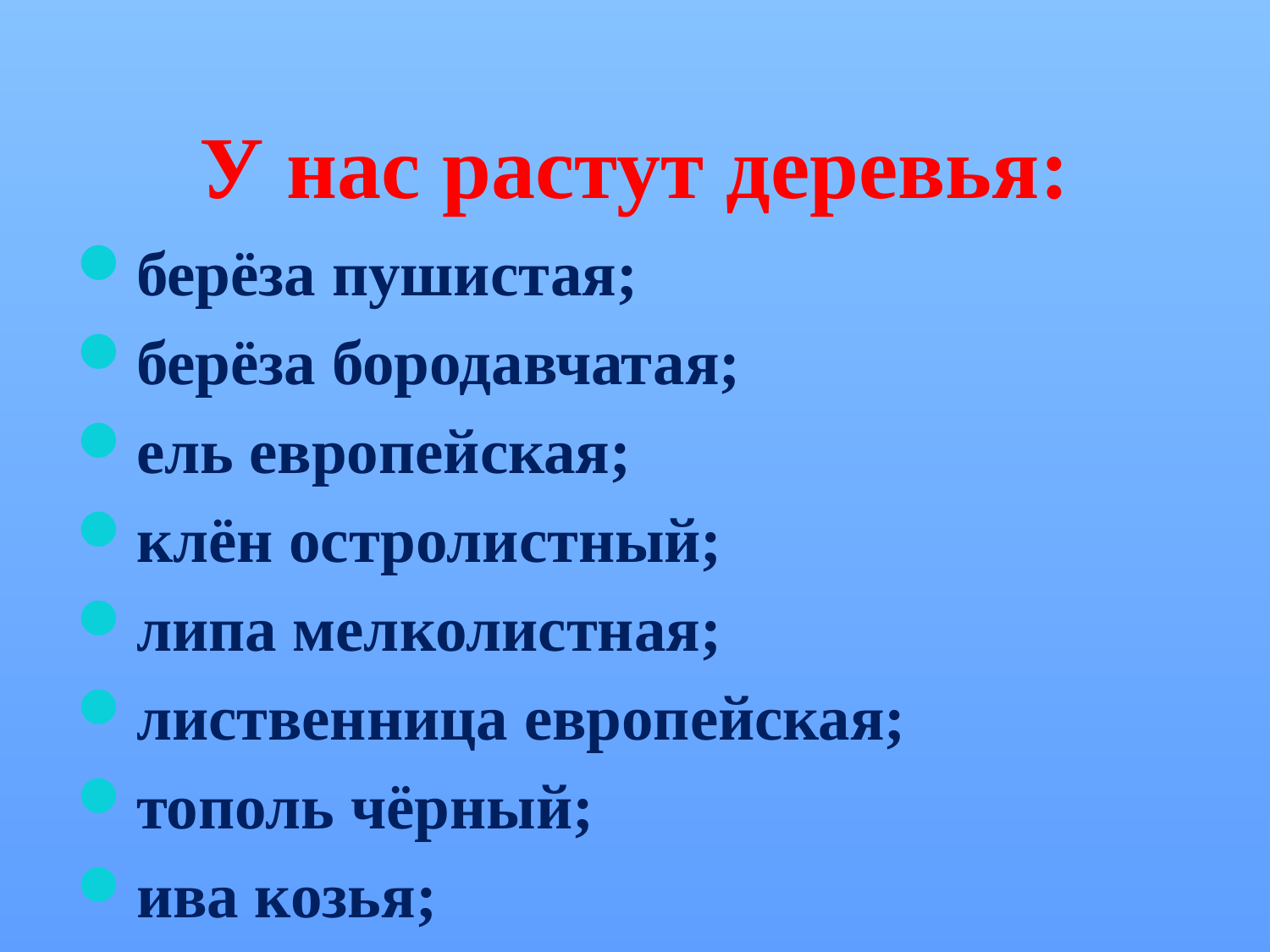

# У нас растут деревья:
берёза пушистая;
берёза бородавчатая;
ель европейская;
клён остролистный;
липа мелколистная;
лиственница европейская;
тополь чёрный;
ива козья;